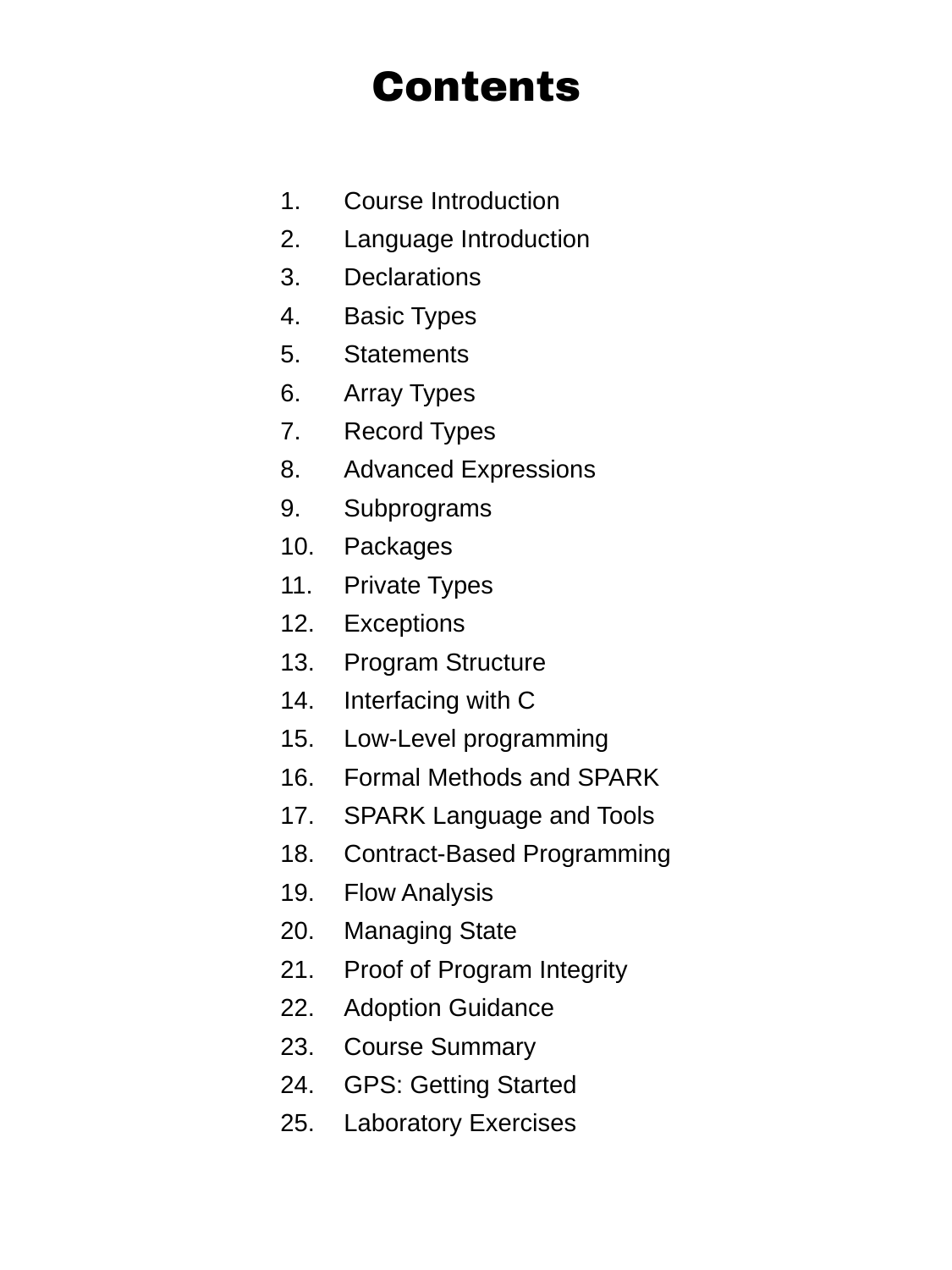

Contents
Course Introduction
Language Introduction
Declarations
Basic Types
Statements
Array Types
Record Types
Advanced Expressions
Subprograms
Packages
Private Types
Exceptions
Program Structure
Interfacing with C
Low-Level programming
Formal Methods and SPARK
SPARK Language and Tools
Contract-Based Programming
Flow Analysis
Managing State
Proof of Program Integrity
Adoption Guidance
Course Summary
GPS: Getting Started
Laboratory Exercises